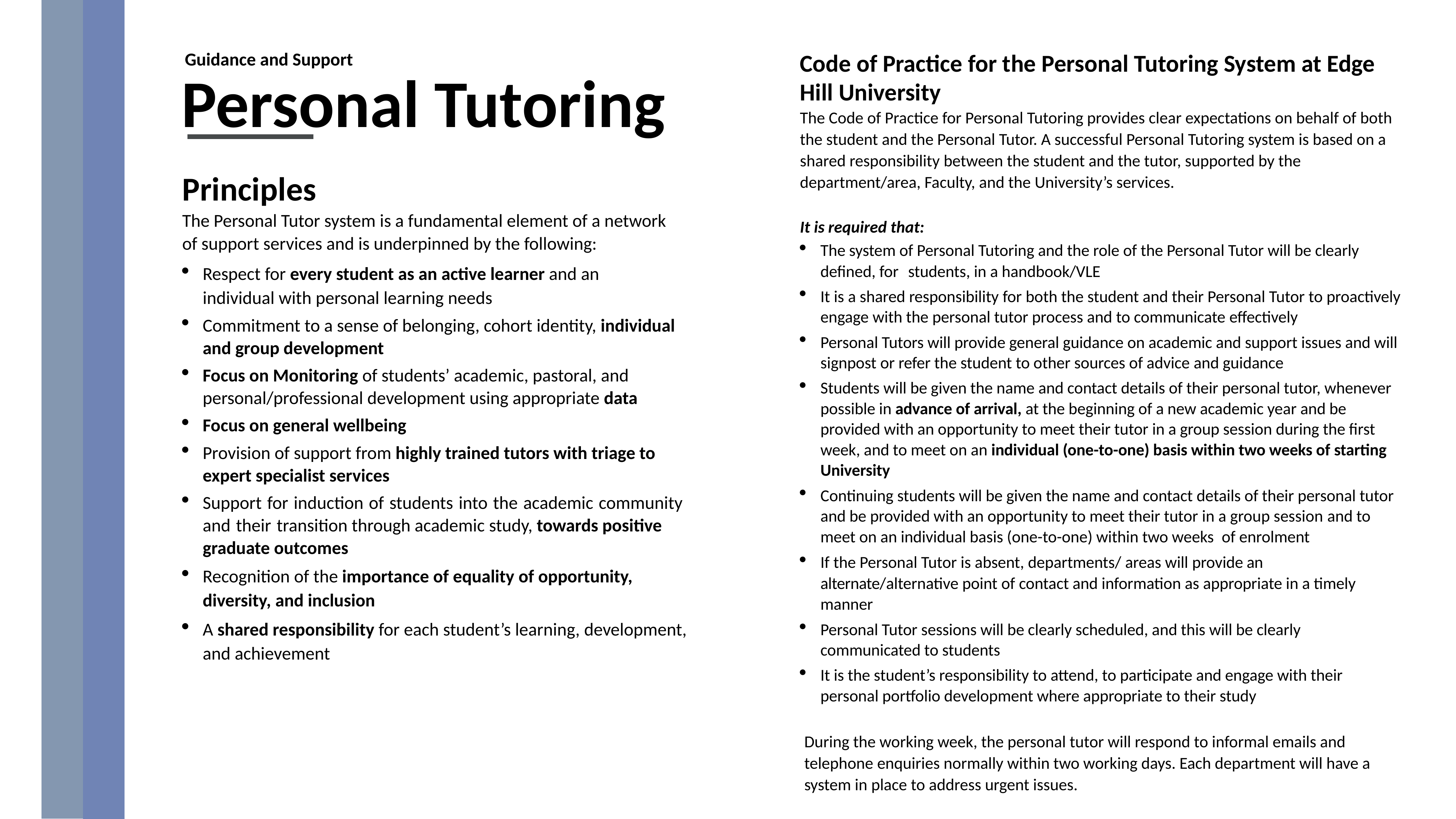

Guidance and Support
Code of Practice for the Personal Tutoring System at Edge Hill University
The Code of Practice for Personal Tutoring provides clear expectations on behalf of both the student and the Personal Tutor. A successful Personal Tutoring system is based on a shared responsibility between the student and the tutor, supported by the department/area, Faculty, and the University’s services.

It is required that:
The system of Personal Tutoring and the role of the Personal Tutor will be clearly defined, for   students, in a handbook/VLE
It is a shared responsibility for both the student and their Personal Tutor to proactively engage with the personal tutor process and to communicate effectively
Personal Tutors will provide general guidance on academic and support issues and will signpost or refer the student to other sources of advice and guidance
Students will be given the name and contact details of their personal tutor, whenever possible in advance of arrival, at the beginning of a new academic year and be provided with an opportunity to meet their tutor in a group session during the first week, and to meet on an individual (one-to-one) basis within two weeks of starting University
Continuing students will be given the name and contact details of their personal tutor and be provided with an opportunity to meet their tutor in a group session and to meet on an individual basis (one-to-one) within two weeks   of enrolment
If the Personal Tutor is absent, departments/ areas will provide an alternate/alternative point of contact and information as appropriate in a timely manner
Personal Tutor sessions will be clearly scheduled, and this will be clearly communicated to students
It is the student’s responsibility to attend, to participate and engage with their personal portfolio development where appropriate to their study

During the working week, the personal tutor will respond to informal emails and telephone enquiries normally within two working days. Each department will have a system in place to address urgent issues.

Personal Tutoring

Principles
The Personal Tutor system is a fundamental element of a network of support services and is underpinned by the following:
Respect for every student as an active learner and an individual with personal learning needs
Commitment to a sense of belonging, cohort identity, individual and group development
Focus on Monitoring of students’ academic, pastoral, and personal/professional development using appropriate data
Focus on general wellbeing
Provision of support from highly trained tutors with triage to expert specialist services
Support for induction of students into the academic community and their transition through academic study, towards positive graduate outcomes
Recognition of the importance of equality of opportunity, diversity, and inclusion
A shared responsibility for each student’s learning, development, and achievement